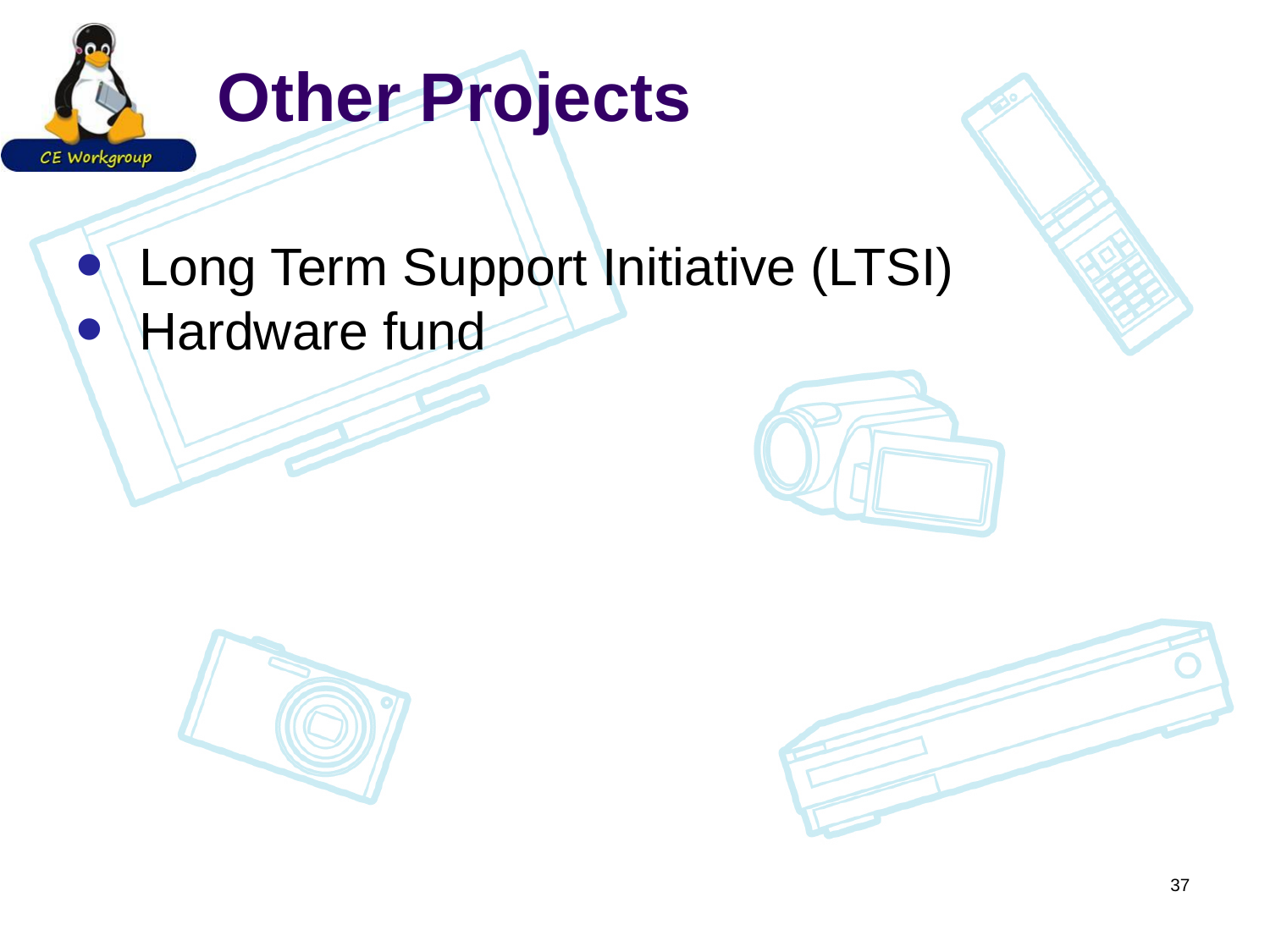

# Other Projects
Long Term Support Initiative (LTSI)
Hardware fund
37